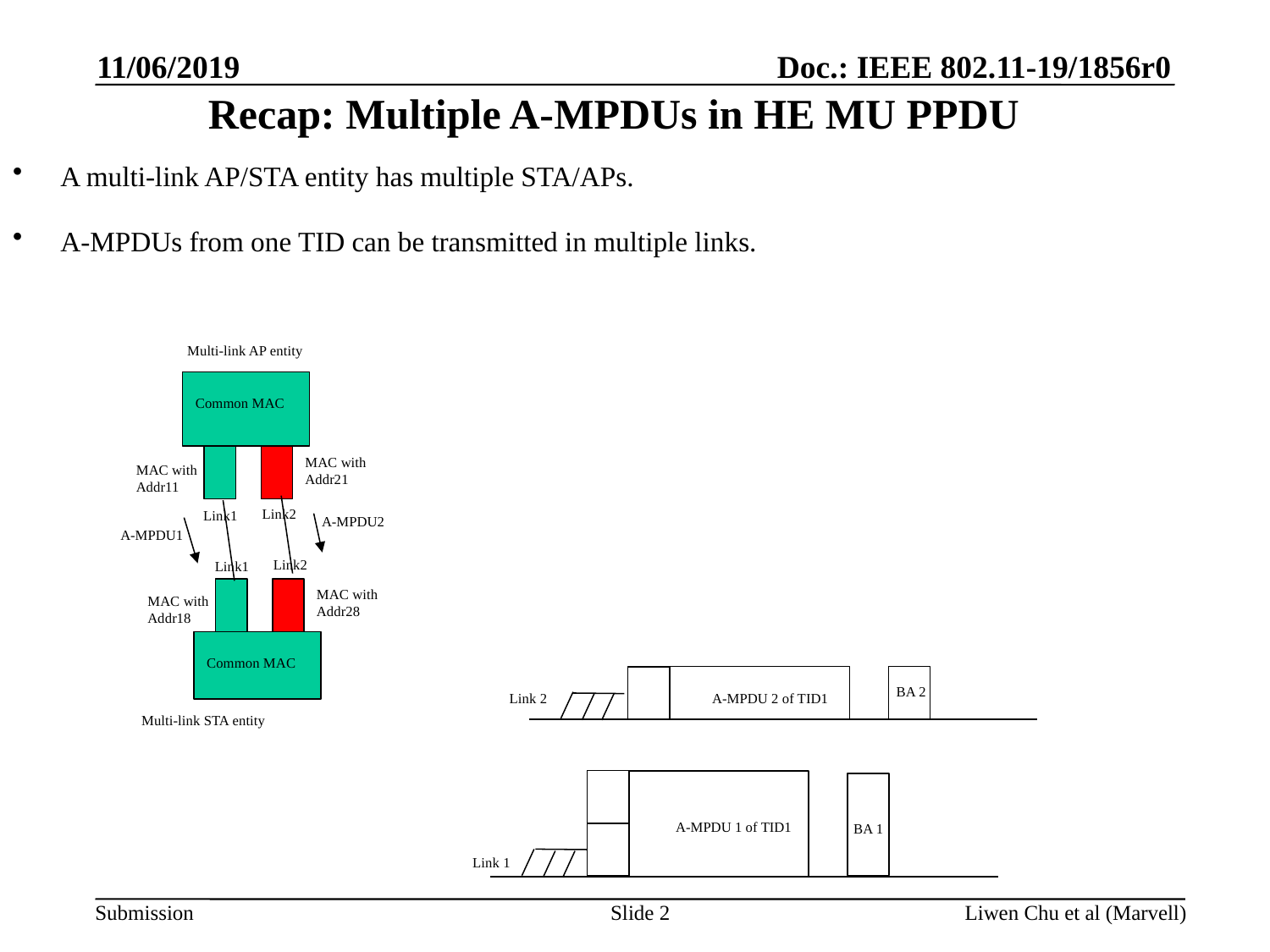

11/06/2019
# Recap: Multiple A-MPDUs in HE MU PPDU
A multi-link AP/STA entity has multiple STA/APs.

A-MPDUs from one TID can be transmitted in multiple links.

Multi-link AP entity

Common MAC

MAC with Addr21
MAC with Addr11
Link2
Link1
A-MPDU2
A-MPDU1
Link2
Link1

MAC with Addr28
MAC with Addr18

Common MAC

BA 2
A-MPDU 2 of TID1
Link 2
Multi-link STA entity

A-MPDU 1 of TID1
BA 1

Link 1
Slide 2
Liwen Chu et al (Marvell)